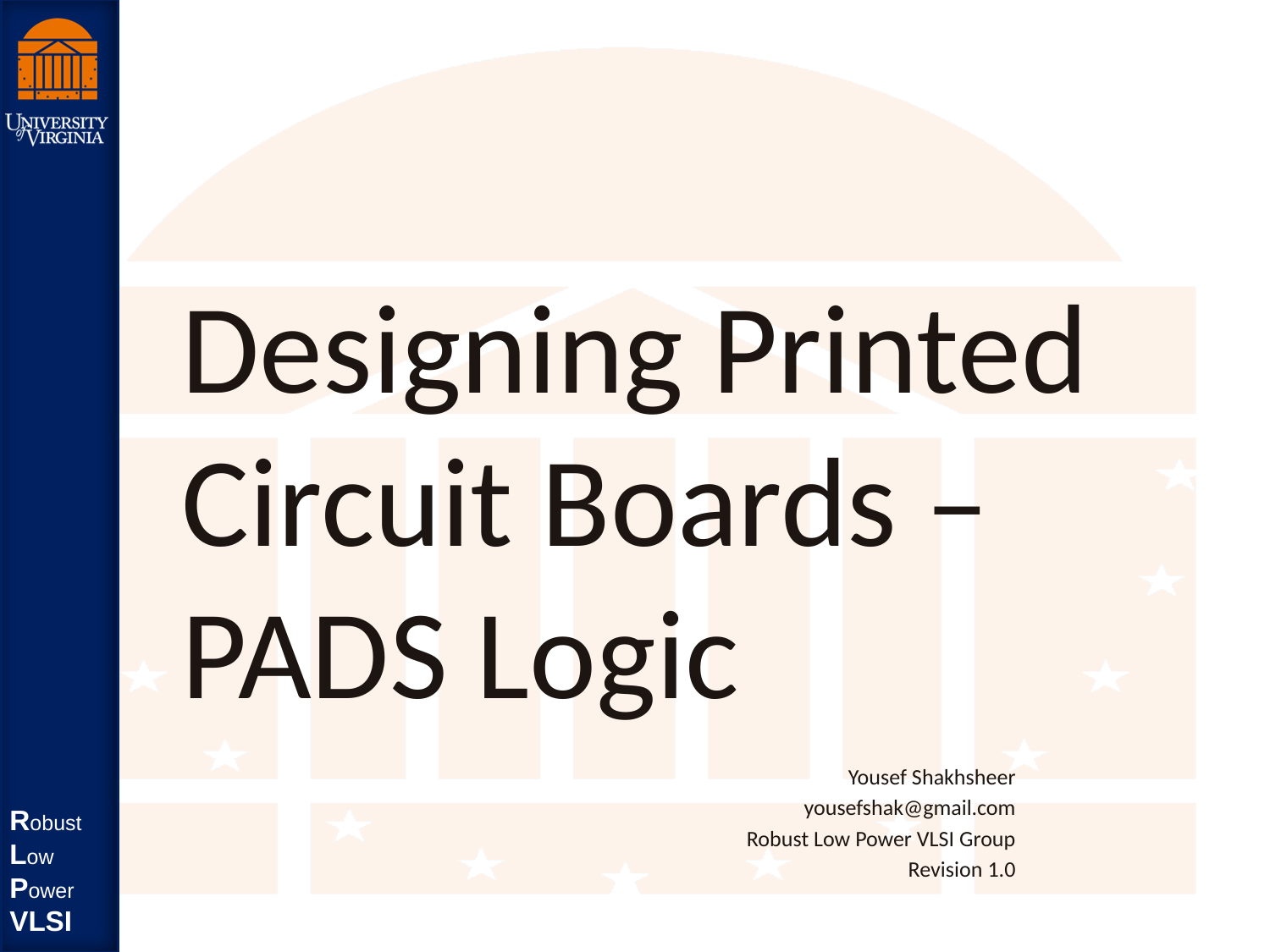

# Designing Printed Circuit Boards – PADS Logic
Yousef Shakhsheer
yousefshak@gmail.com
Robust Low Power VLSI Group
Revision 1.0